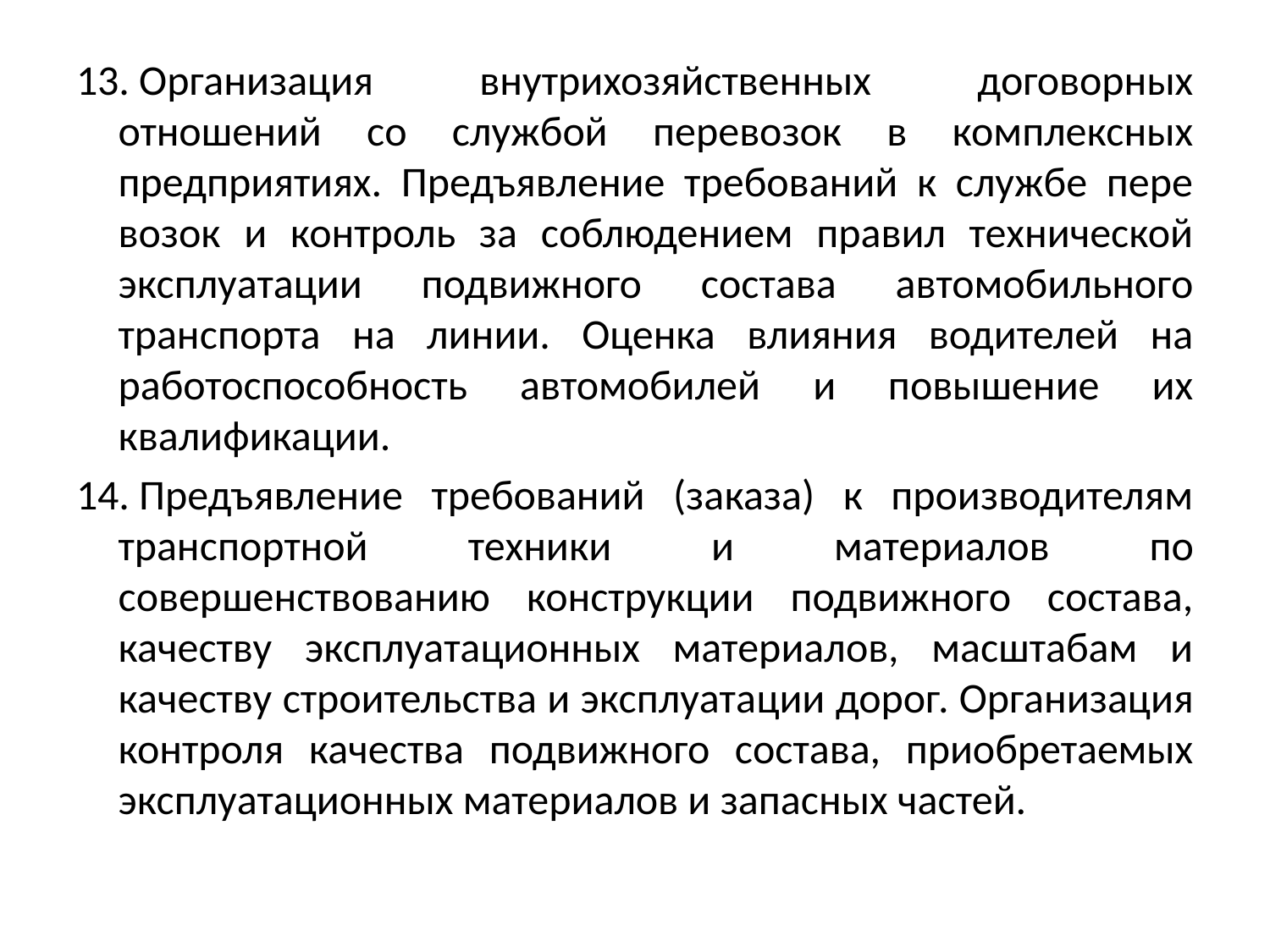

13. Организация внутрихозяйственных договорных отношений со службой перевозок в комплексных предприятиях. Предъявление требований к службе пере­возок и контроль за соблюдением правил технической эксплуатации подвижного состава автомобильного транспорта на линии. Оценка влияния водителей на работоспособность автомобилей и повышение их квалификации.
14. Предъявление требований (заказа) к производителям транспортной техни­ки и материалов по совершенствованию конструкции подвижного состава, качеству эксплуатационных материалов, масштабам и качеству строительства и эксплуата­ции дорог. Организация контроля качества подвижного состава, приобретаемых эксплуатационных материалов и запасных частей.